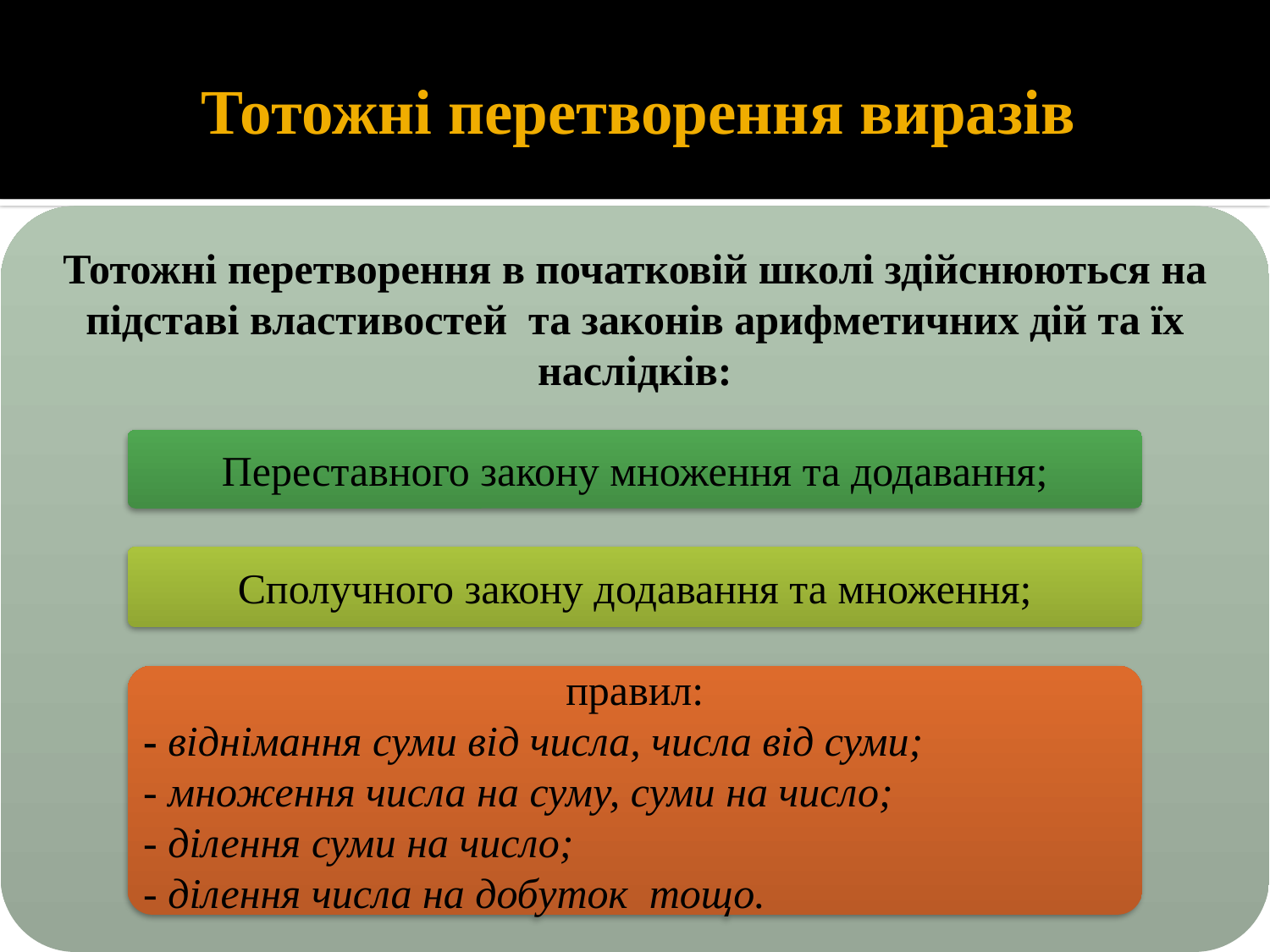

# Тотожні перетворення виразів
Тотожні перетворення в початковій школі здійснюються на підставі властивостей  та законів арифметичних дій та їх наслідків:
Переставного закону множення та додавання;
Сполучного закону додавання та множення;
правил:
- віднімання суми від числа, числа від суми;
- множення числа на суму, суми на число;
- ділення суми на число;
- ділення числа на добуток  тощо.